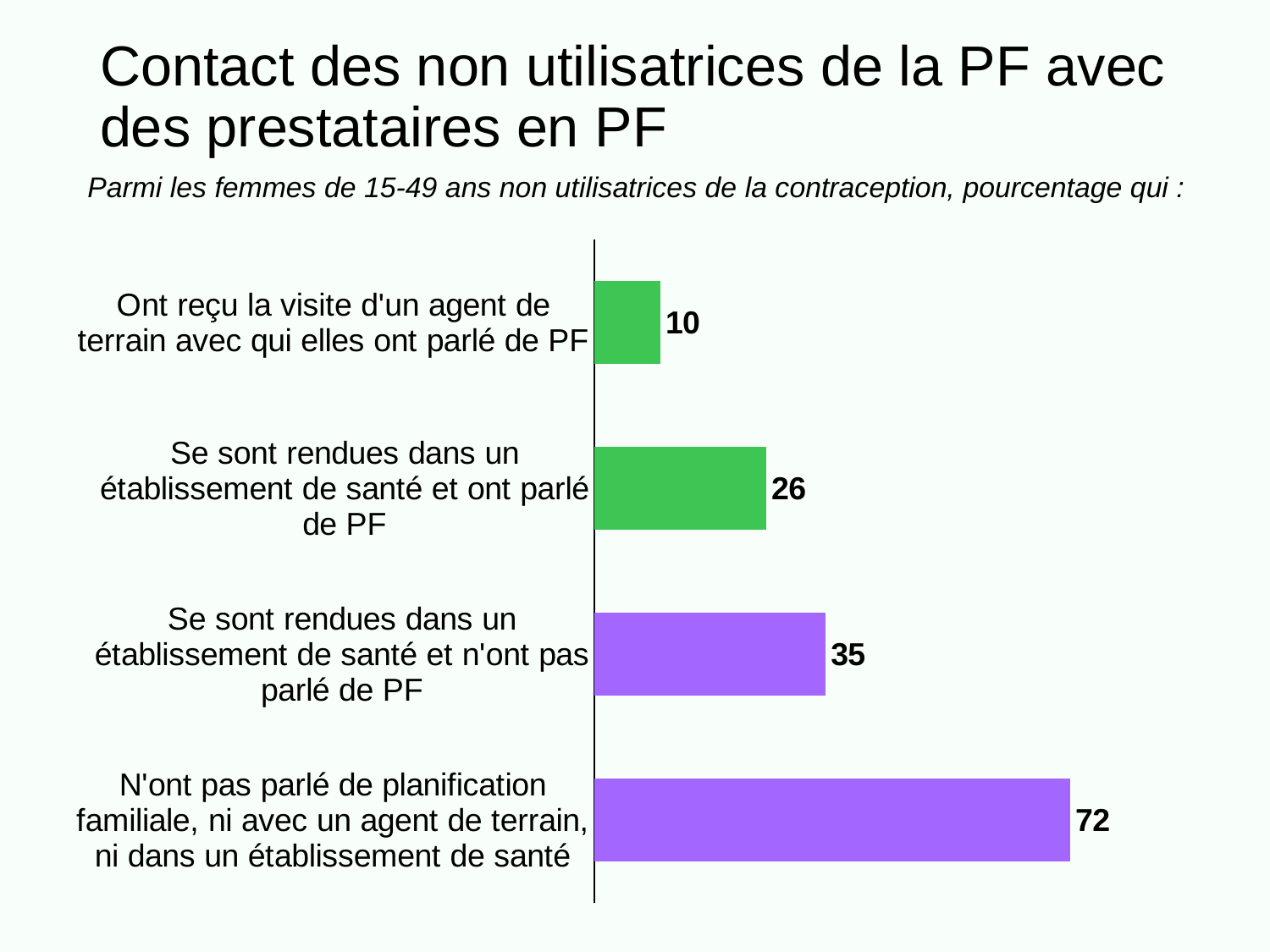

# Contact des non utilisatrices de la PF avec des prestataires en PF
Parmi les femmes de 15-49 ans non utilisatrices de la contraception, pourcentage qui :

### Chart

| Category | Column1 |
|---|---|
| N'ont pas parlé de planification familiale, ni avec un agent de terrain, ni dans un établissement de santé | 72.0 |
| Se sont rendues dans un établissement de santé et n'ont pas parlé de PF | 35.0 |
| Se sont rendues dans un établissement de santé et ont parlé de PF | 26.0 |
| Ont reçu la visite d'un agent de terrain avec qui elles ont parlé de PF | 10.0 |